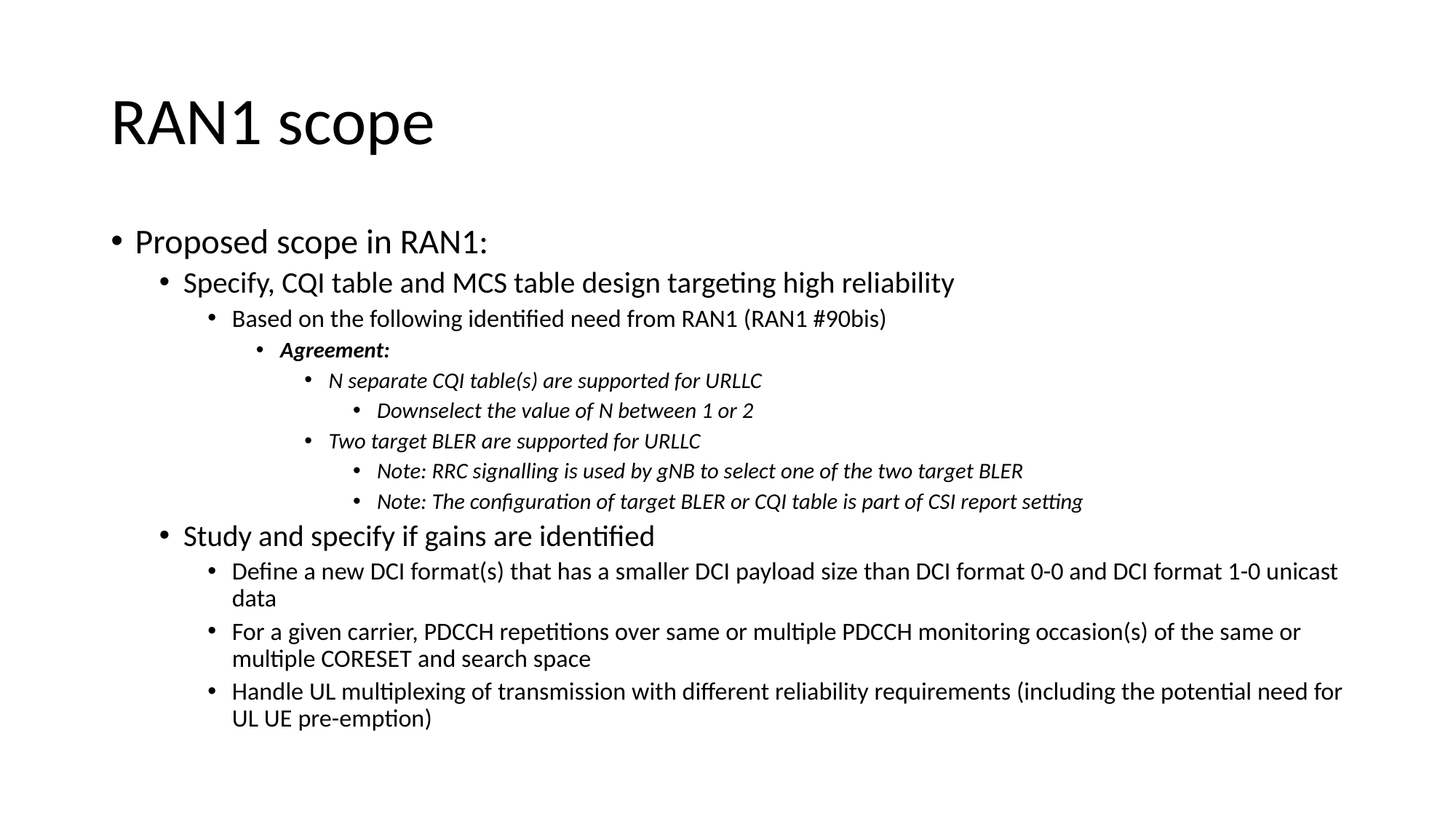

# RAN1 scope
Proposed scope in RAN1:
Specify, CQI table and MCS table design targeting high reliability
Based on the following identified need from RAN1 (RAN1 #90bis)
Agreement:
N separate CQI table(s) are supported for URLLC
Downselect the value of N between 1 or 2
Two target BLER are supported for URLLC
Note: RRC signalling is used by gNB to select one of the two target BLER
Note: The configuration of target BLER or CQI table is part of CSI report setting
Study and specify if gains are identified
Define a new DCI format(s) that has a smaller DCI payload size than DCI format 0-0 and DCI format 1-0 unicast data
For a given carrier, PDCCH repetitions over same or multiple PDCCH monitoring occasion(s) of the same or multiple CORESET and search space
Handle UL multiplexing of transmission with different reliability requirements (including the potential need for UL UE pre-emption)